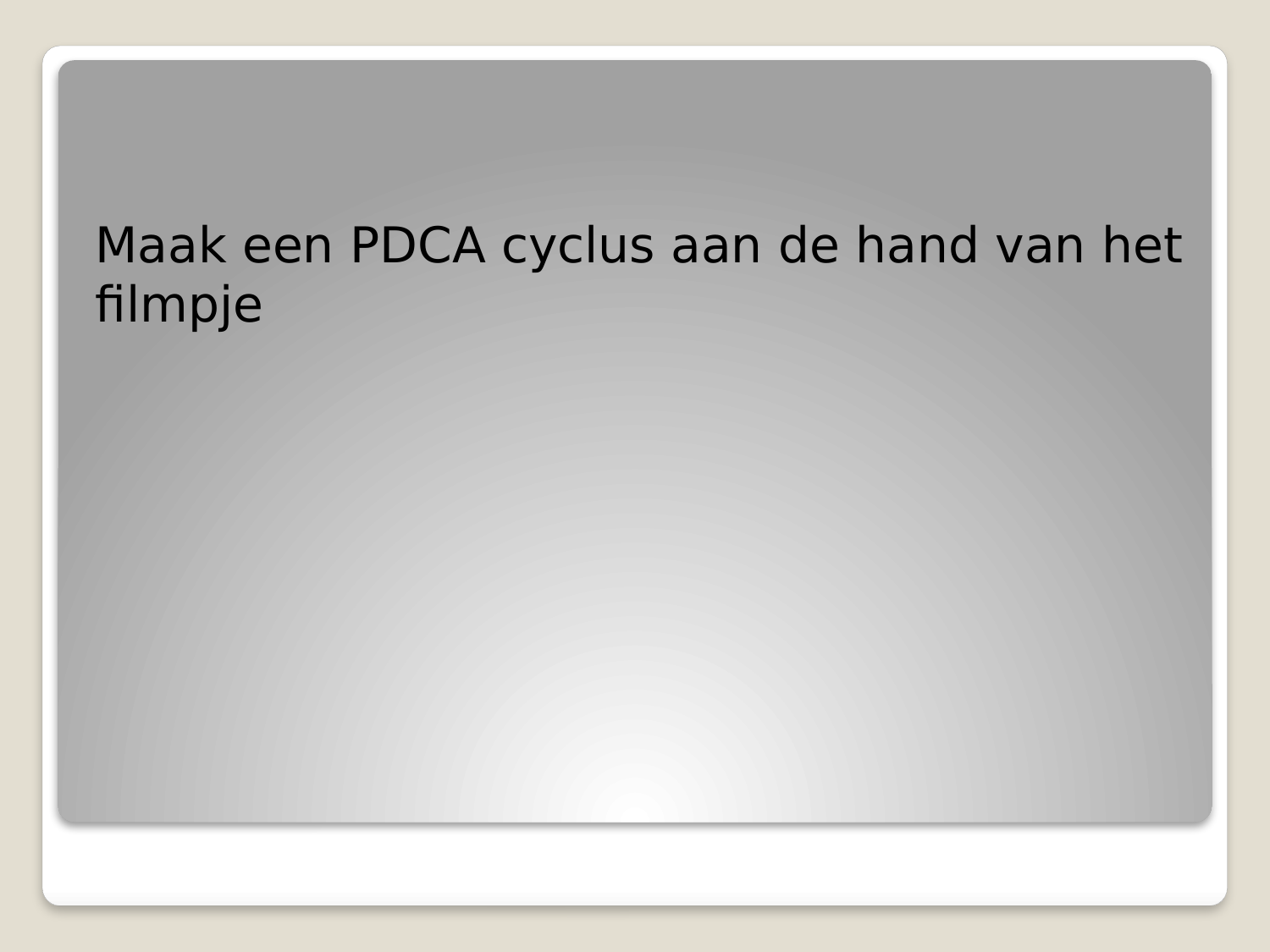

Maak een PDCA cyclus aan de hand van het filmpje

#